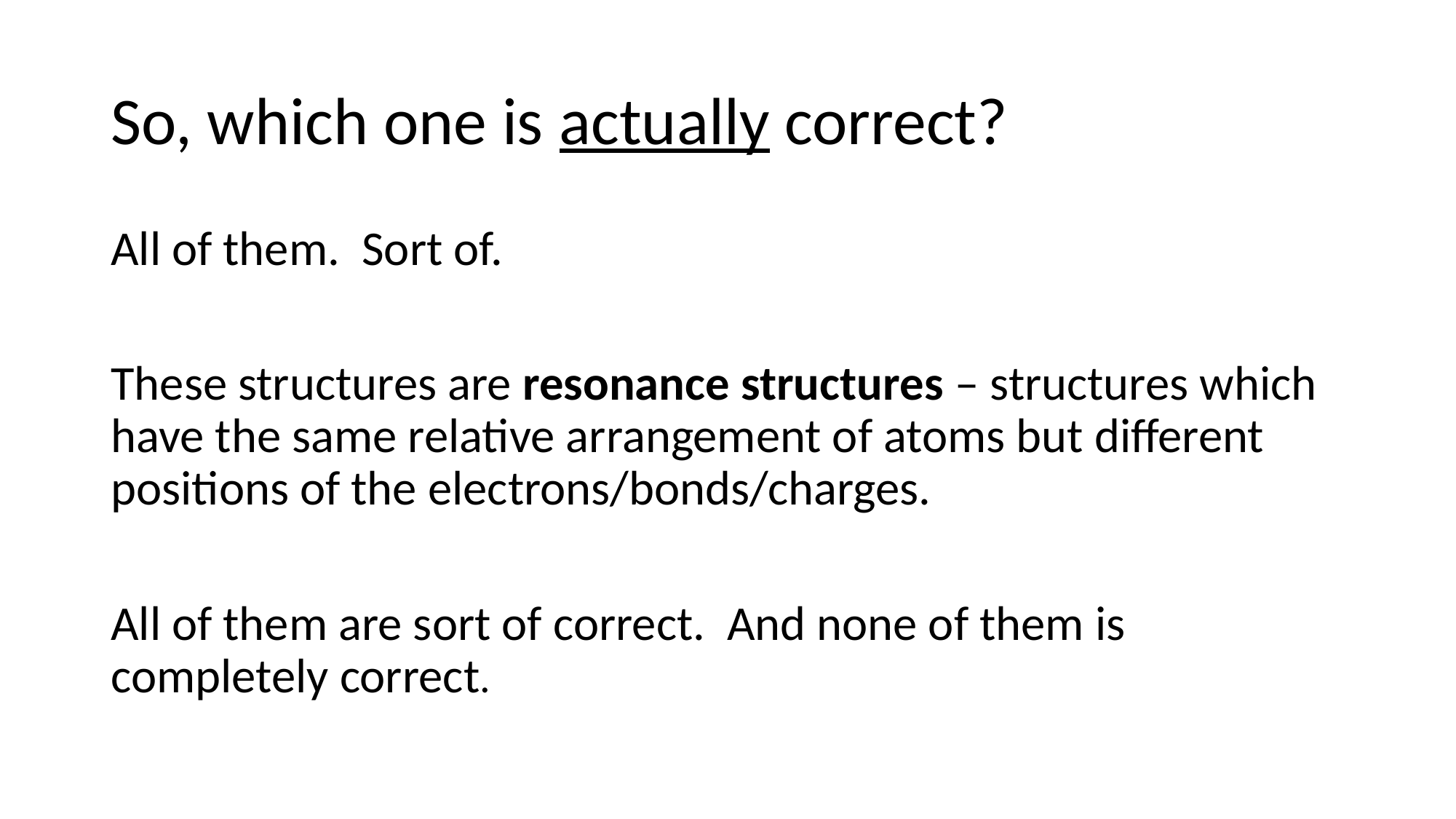

# So, which one is actually correct?
All of them.  Sort of.

These structures are resonance structures – structures which have the same relative arrangement of atoms but different positions of the electrons/bonds/charges.

All of them are sort of correct.  And none of them is completely correct.